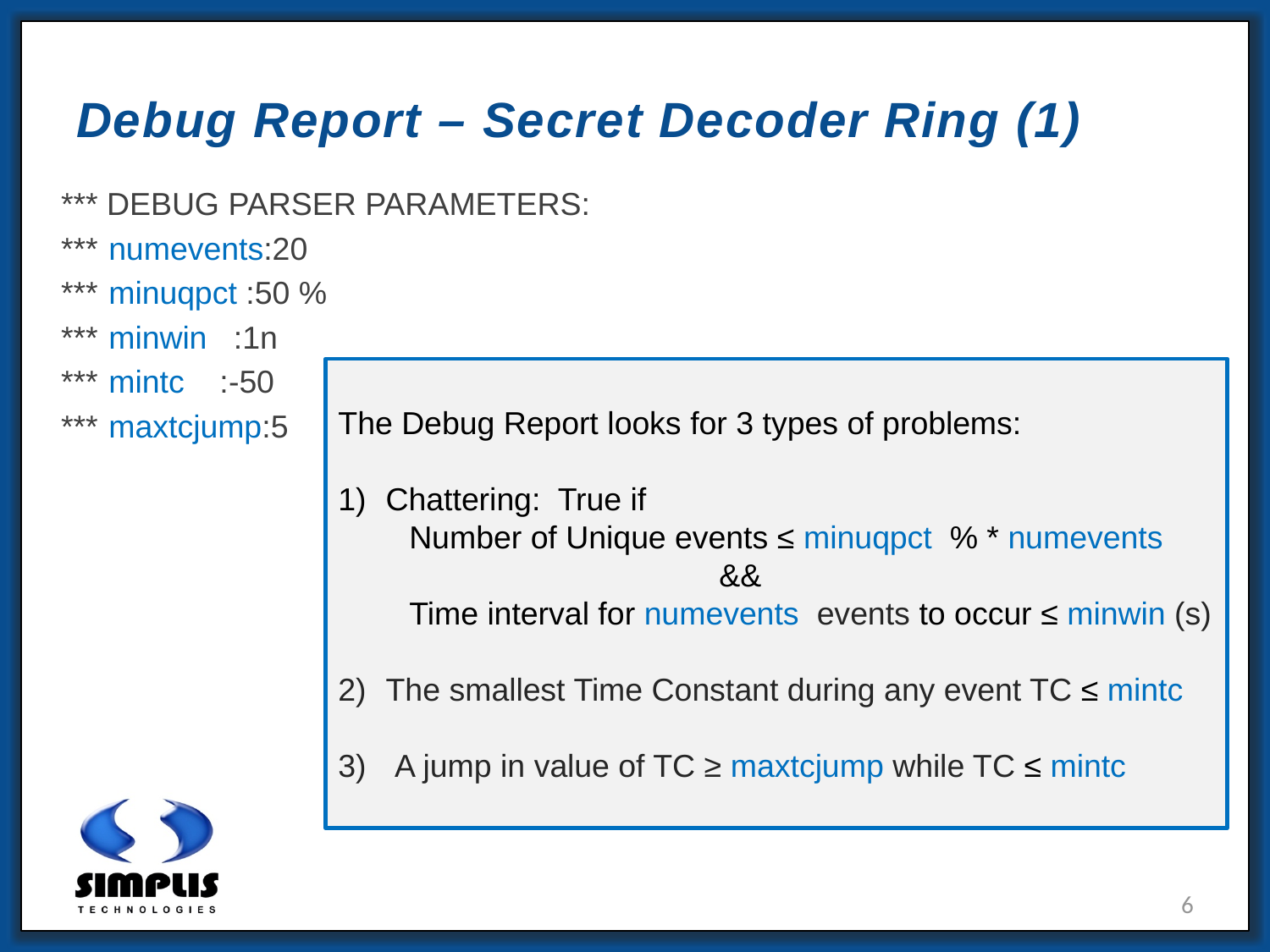

Debug Report – Secret Decoder Ring (1)
*** DEBUG PARSER PARAMETERS:
*** 	numevents:20
*** 	minuqpct :50 %
*** 	minwin   :1n
*** 	mintc    :-50
*** 	maxtcjump:5

The Debug Report looks for 3 types of problems:

Chattering:  True if
        Number of Unique events ≤ minuqpct  % * numevents
			&&
        Time interval for numevents  events to occur ≤ minwin (s)

The smallest Time Constant during any event TC ≤ mintc

 A jump in value of TC ≥ maxtcjump while TC ≤ mintc

6